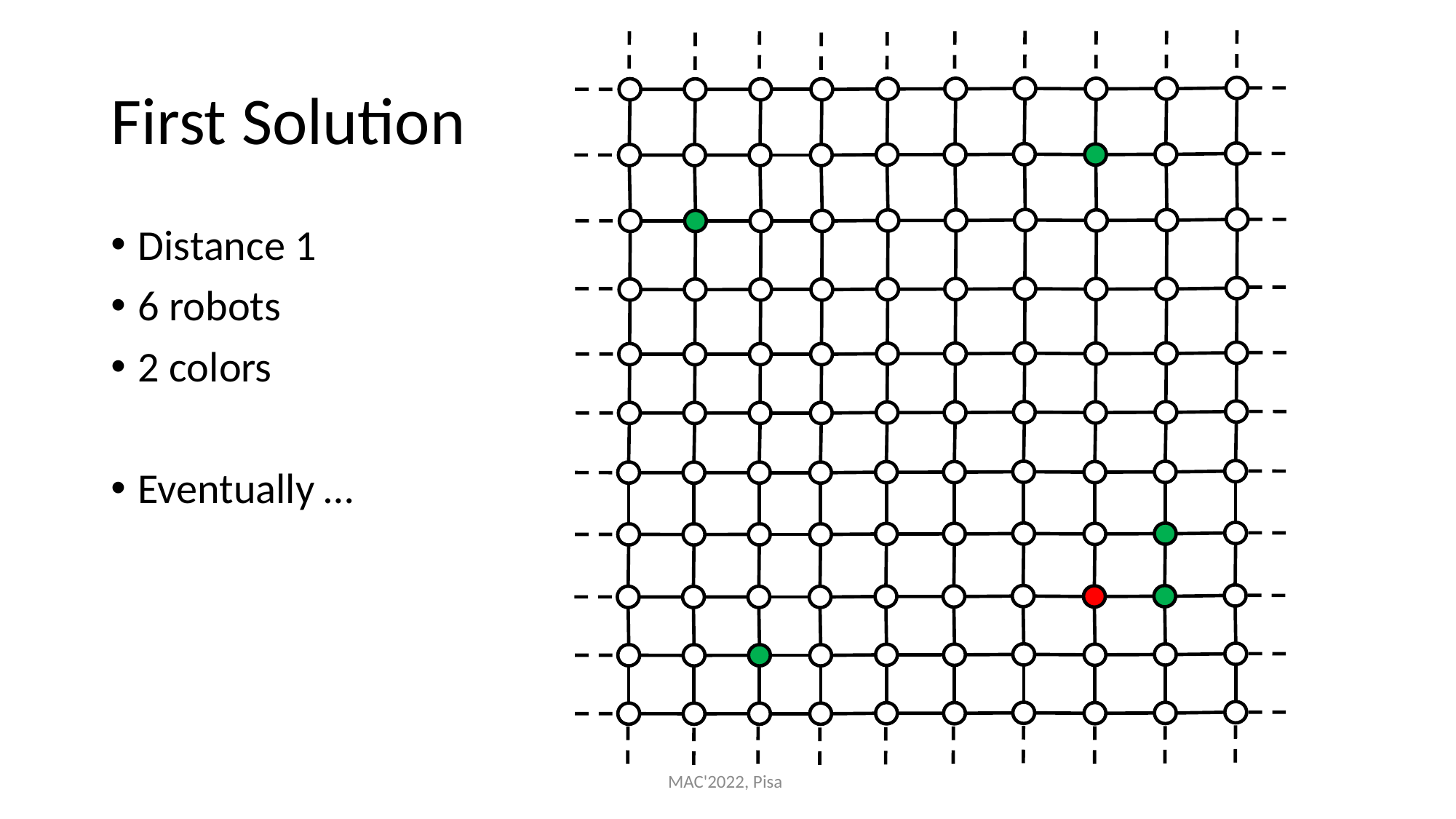

# First Solution
Distance 1
6 robots
2 colors

Eventually …
MAC'2022, Pisa